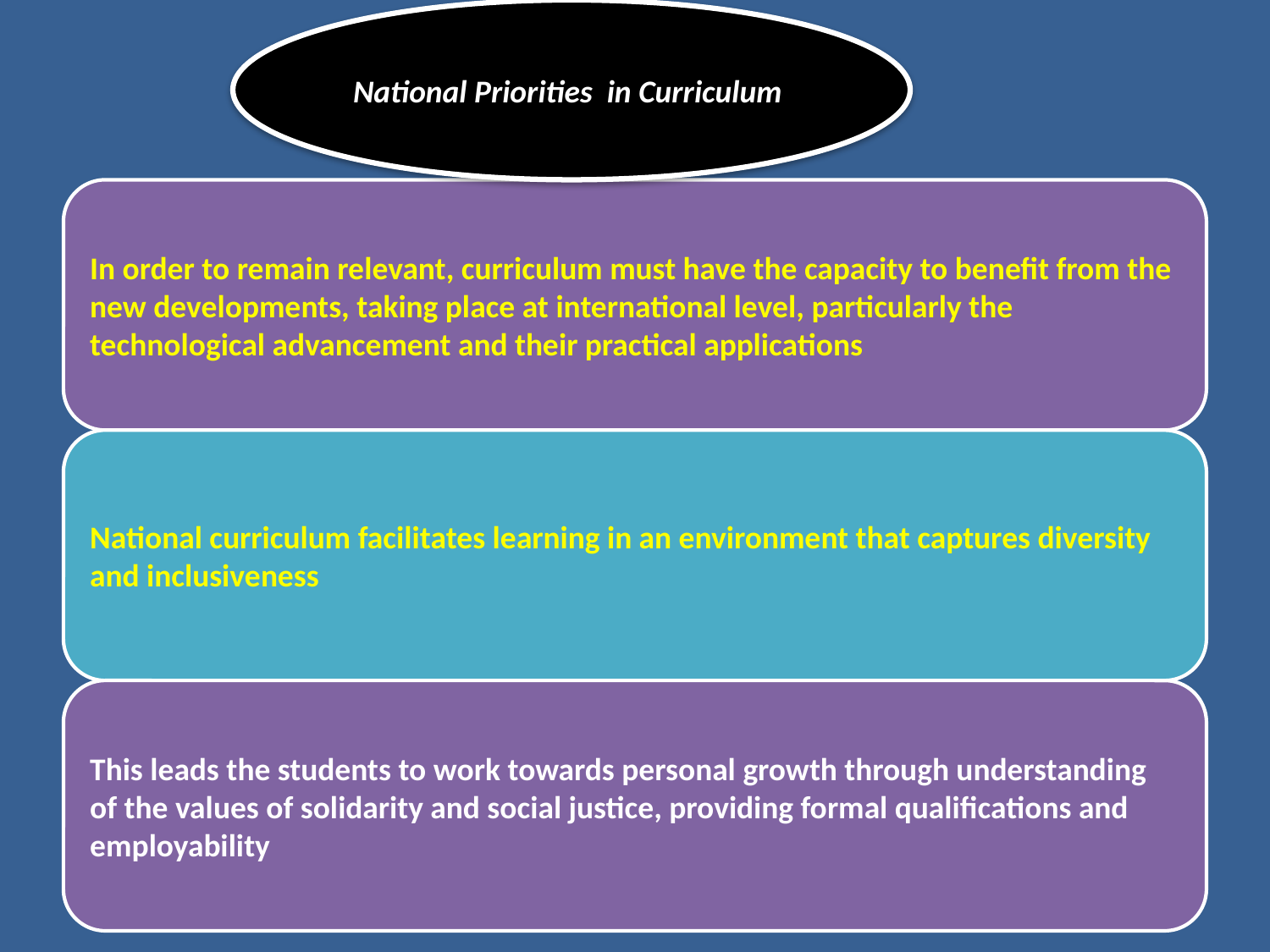

National Priorities  in Curriculum
#
In order to remain relevant, curriculum must have the capacity to benefit from the new developments, taking place at international level, particularly the technological advancement and their practical applications
This leads the students to work towards personal growth through understanding of the values of solidarity and social justice, providing formal qualifications and employability
National curriculum facilitates learning in an environment that captures diversity and inclusiveness